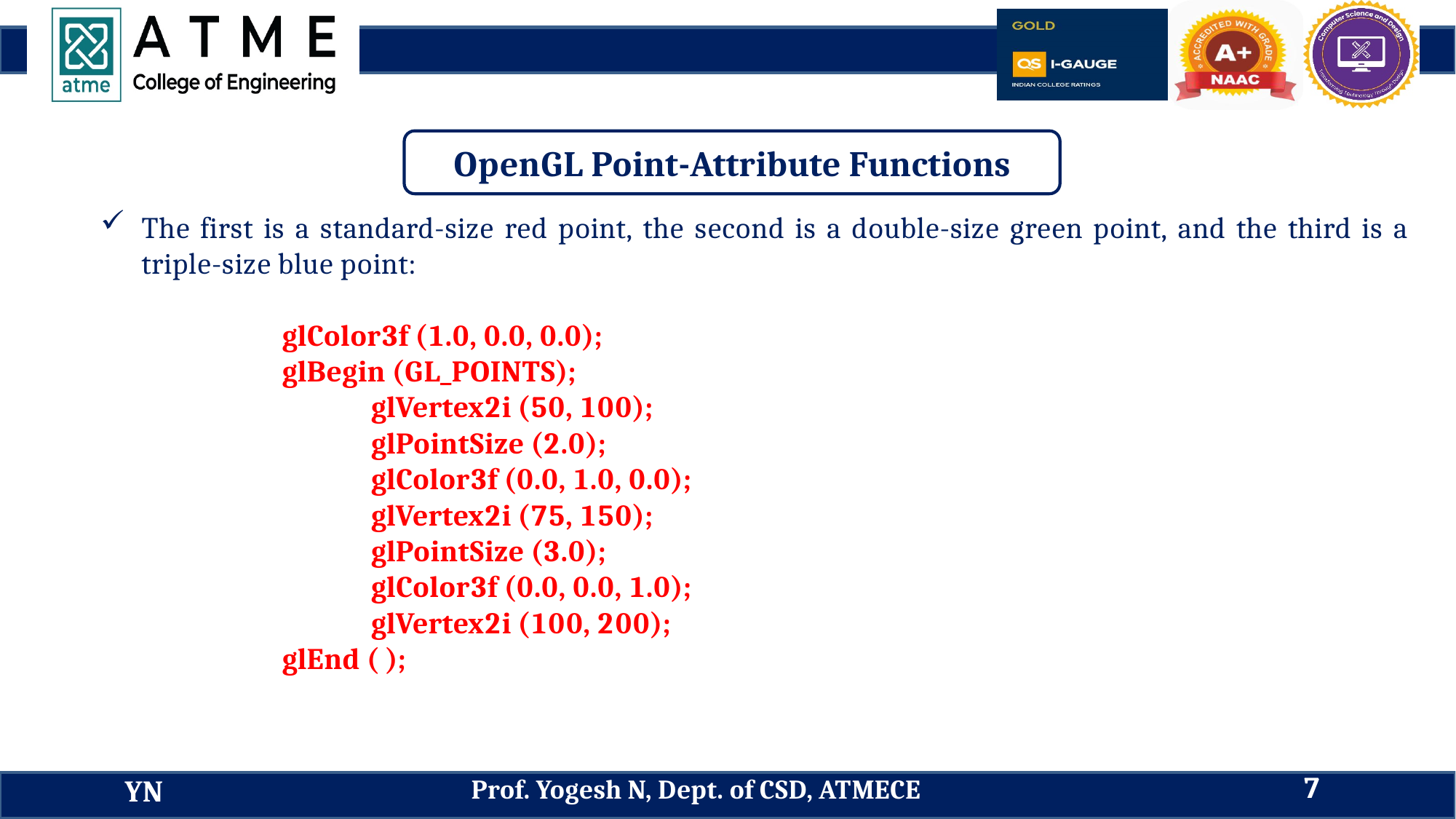

OpenGL Point-Attribute Functions
The first is a standard-size red point, the second is a double-size green point, and the third is a triple-size blue point:

glColor3f (1.0, 0.0, 0.0);
glBegin (GL_POINTS);
glVertex2i (50, 100);
glPointSize (2.0);
glColor3f (0.0, 1.0, 0.0);
glVertex2i (75, 150);
glPointSize (3.0);
glColor3f (0.0, 0.0, 1.0);
glVertex2i (100, 200);
glEnd ( );
7
Prof. Yogesh N, Dept. of CSD, ATMECE
YN